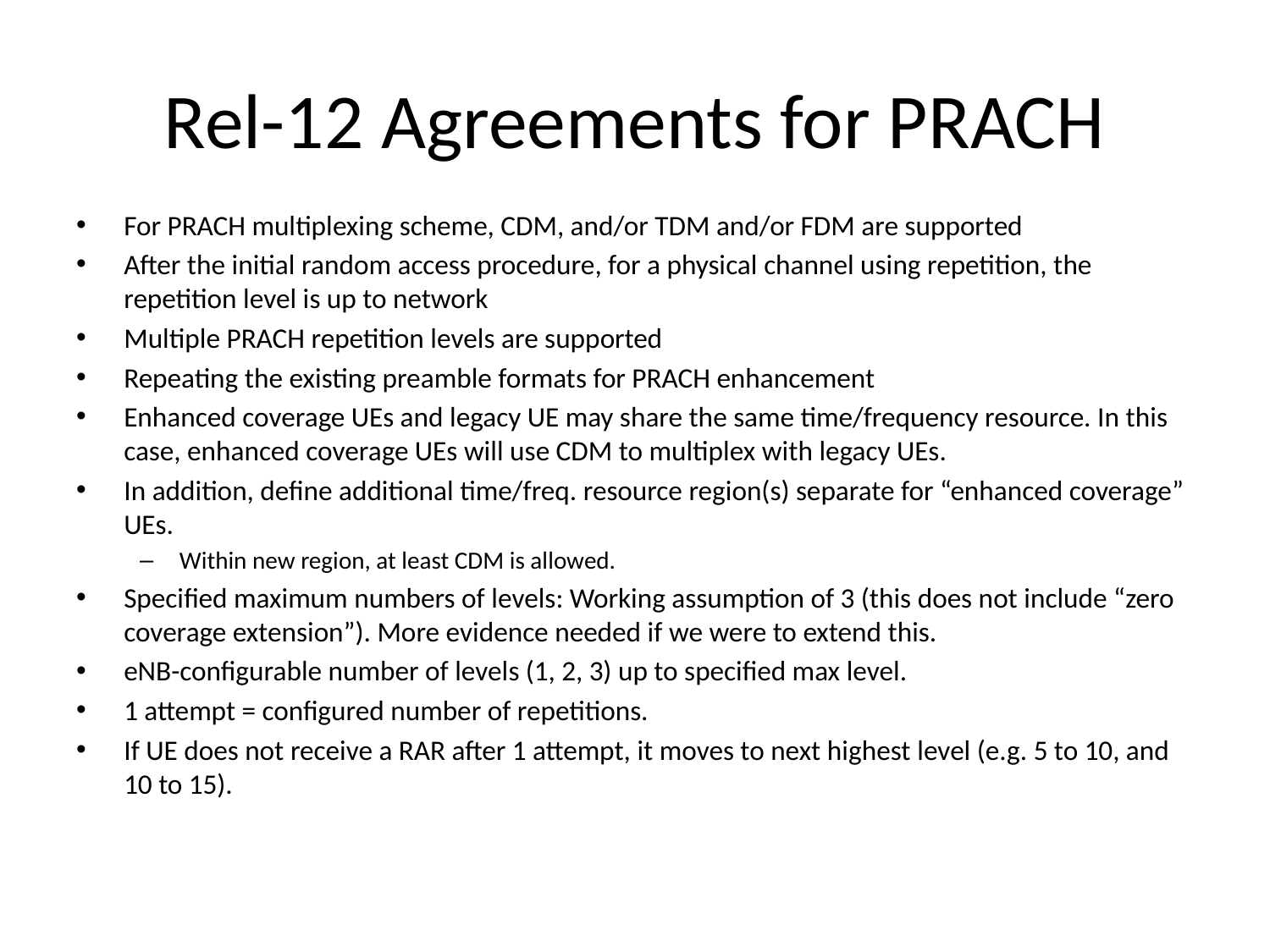

# Rel-12 Agreements for PRACH
For PRACH multiplexing scheme, CDM, and/or TDM and/or FDM are supported
After the initial random access procedure, for a physical channel using repetition, the repetition level is up to network
Multiple PRACH repetition levels are supported
Repeating the existing preamble formats for PRACH enhancement
Enhanced coverage UEs and legacy UE may share the same time/frequency resource. In this case, enhanced coverage UEs will use CDM to multiplex with legacy UEs.
In addition, define additional time/freq. resource region(s) separate for “enhanced coverage” UEs.
Within new region, at least CDM is allowed.
Specified maximum numbers of levels: Working assumption of 3 (this does not include “zero coverage extension”). More evidence needed if we were to extend this.
eNB-configurable number of levels (1, 2, 3) up to specified max level.
1 attempt = configured number of repetitions.
If UE does not receive a RAR after 1 attempt, it moves to next highest level (e.g. 5 to 10, and 10 to 15).